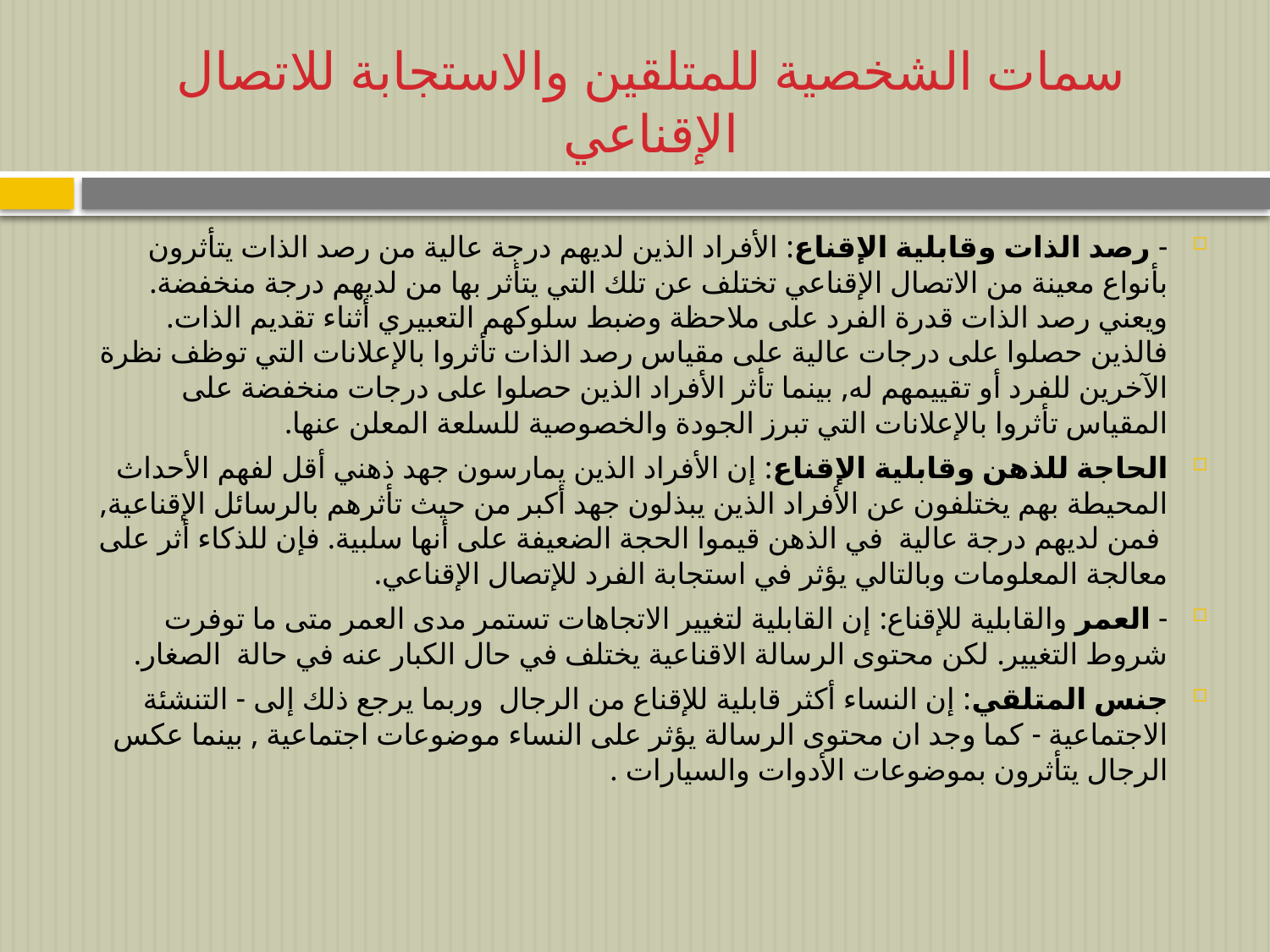

# سمات الشخصية للمتلقين والاستجابة للاتصال الإقناعي
- رصد الذات وقابلية الإقناع: الأفراد الذين لديهم درجة عالية من رصد الذات يتأثرون بأنواع معينة من الاتصال الإقناعي تختلف عن تلك التي يتأثر بها من لديهم درجة منخفضة. ويعني رصد الذات قدرة الفرد على ملاحظة وضبط سلوكهم التعبيري أثناء تقديم الذات. فالذين حصلوا على درجات عالية على مقياس رصد الذات تأثروا بالإعلانات التي توظف نظرة الآخرين للفرد أو تقييمهم له, بينما تأثر الأفراد الذين حصلوا على درجات منخفضة على المقياس تأثروا بالإعلانات التي تبرز الجودة والخصوصية للسلعة المعلن عنها.
الحاجة للذهن وقابلية الإقناع: إن الأفراد الذين يمارسون جهد ذهني أقل لفهم الأحداث المحيطة بهم يختلفون عن الأفراد الذين يبذلون جهد أكبر من حيث تأثرهم بالرسائل الإقناعية,  فمن لديهم درجة عالية  في الذهن قيموا الحجة الضعيفة على أنها سلبية. فإن للذكاء أثر على معالجة المعلومات وبالتالي يؤثر في استجابة الفرد للإتصال الإقناعي.
- العمر والقابلية للإقناع: إن القابلية لتغيير الاتجاهات تستمر مدى العمر متى ما توفرت شروط التغيير. لكن محتوى الرسالة الاقناعية يختلف في حال الكبار عنه في حالة  الصغار.
جنس المتلقي: إن النساء أكثر قابلية للإقناع من الرجال  وربما يرجع ذلك إلى - التنشئة الاجتماعية - كما وجد ان محتوى الرسالة يؤثر على النساء موضوعات اجتماعية , بينما عكس الرجال يتأثرون بموضوعات الأدوات والسيارات .